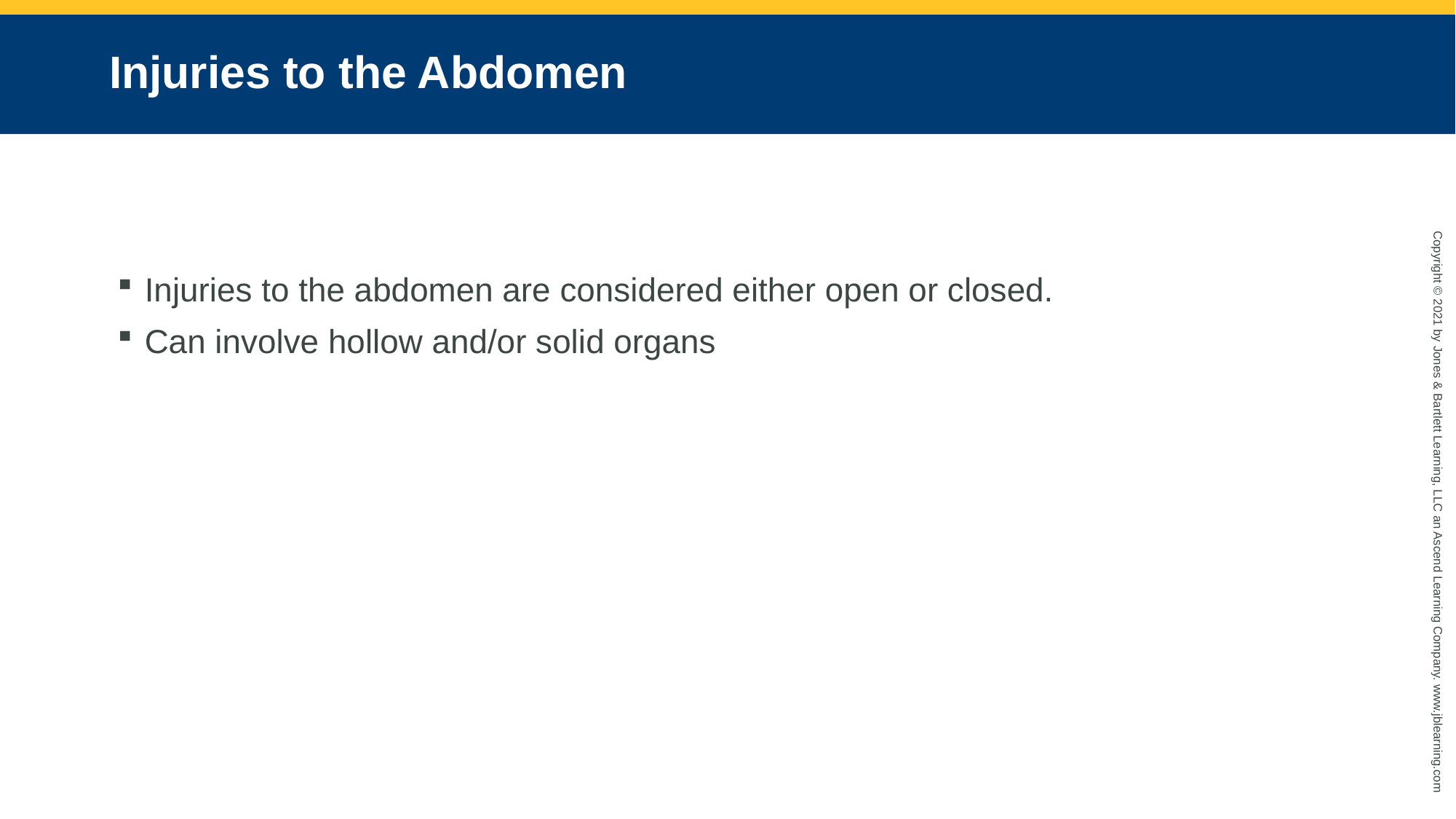

# Injuries to the Abdomen
Injuries to the abdomen are considered either open or closed.
Can involve hollow and/or solid organs